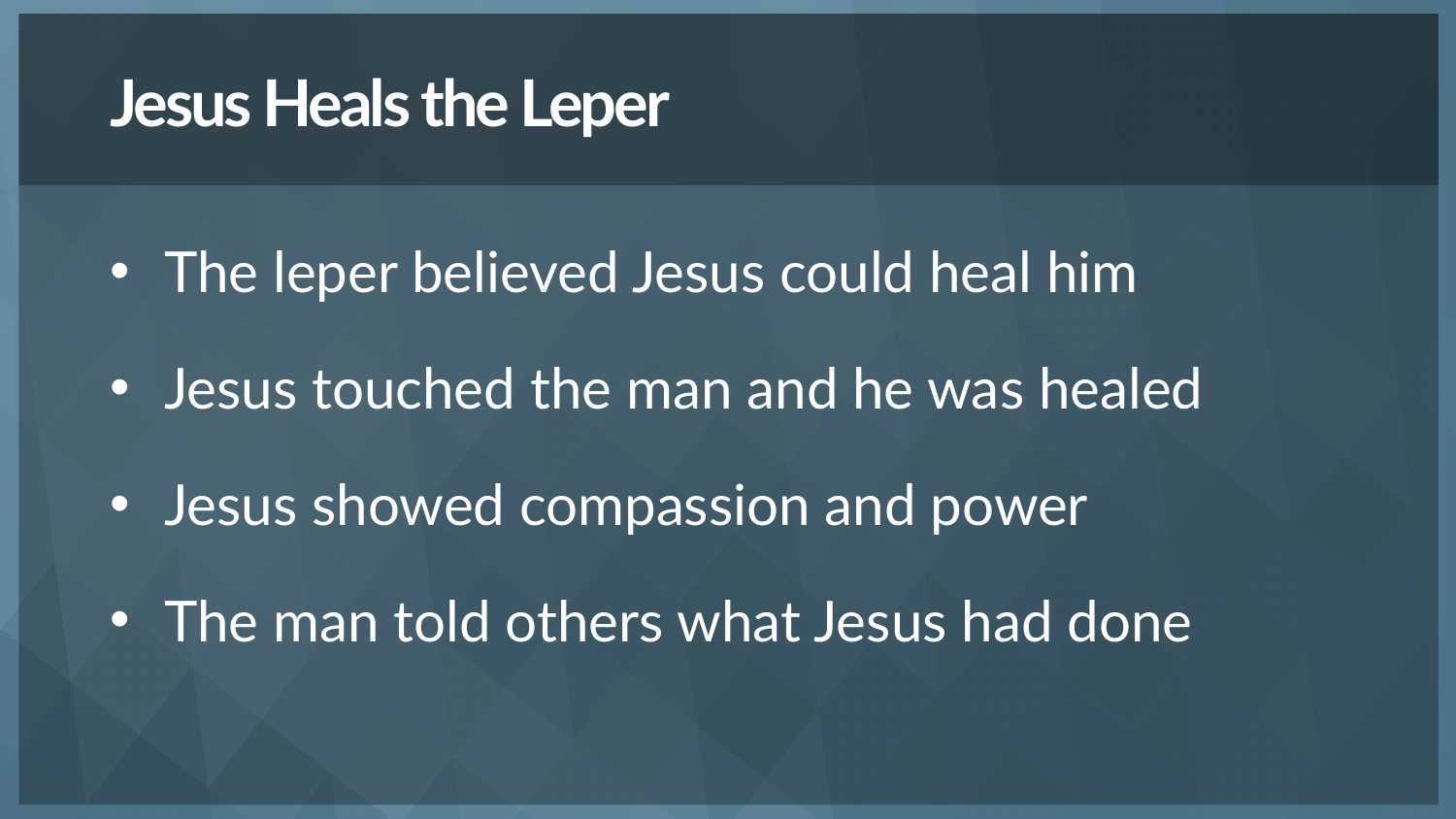

# Jesus Heals the Leper
The leper believed Jesus could heal him
Jesus touched the man and he was healed
Jesus showed compassion and power
The man told others what Jesus had done